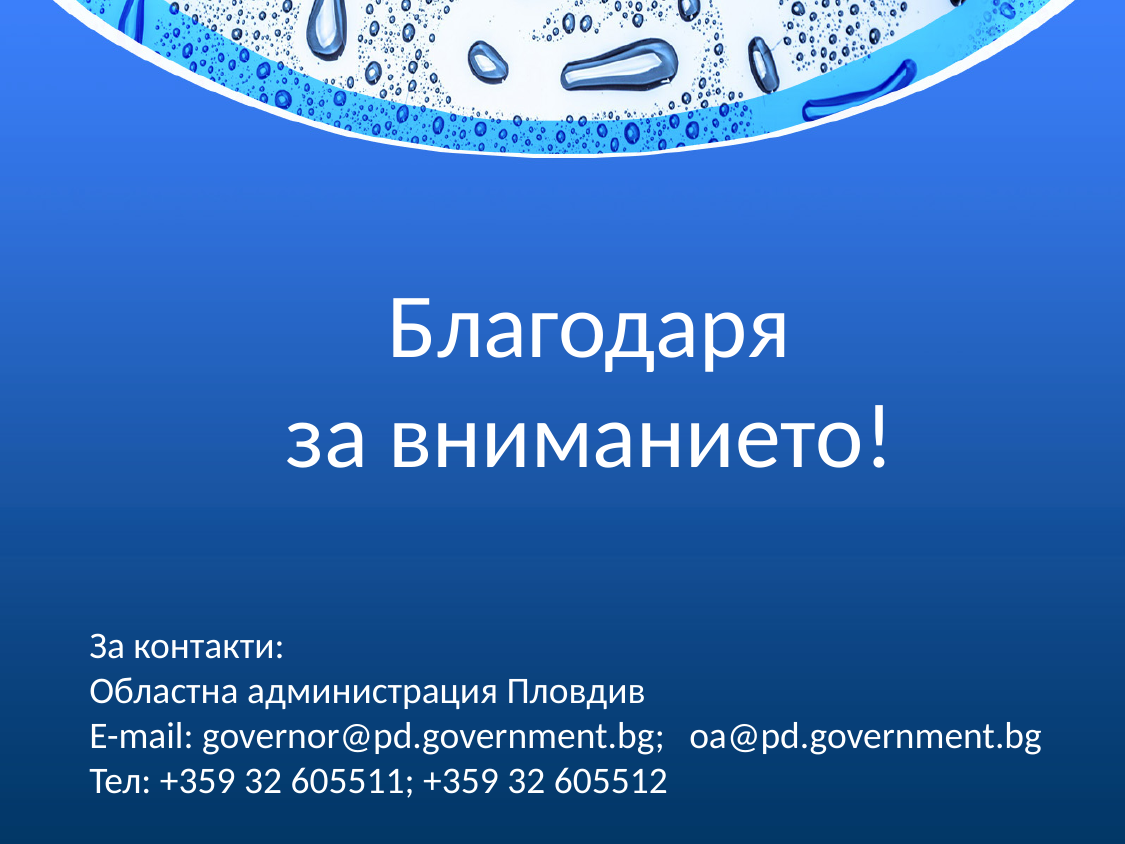

Благодаря
за вниманието!
За контакти:
Областна администрация Пловдив
E-mail: governor@pd.government.bg;	oa@pd.government.bg
Тел: +359 32 605511; +359 32 605512